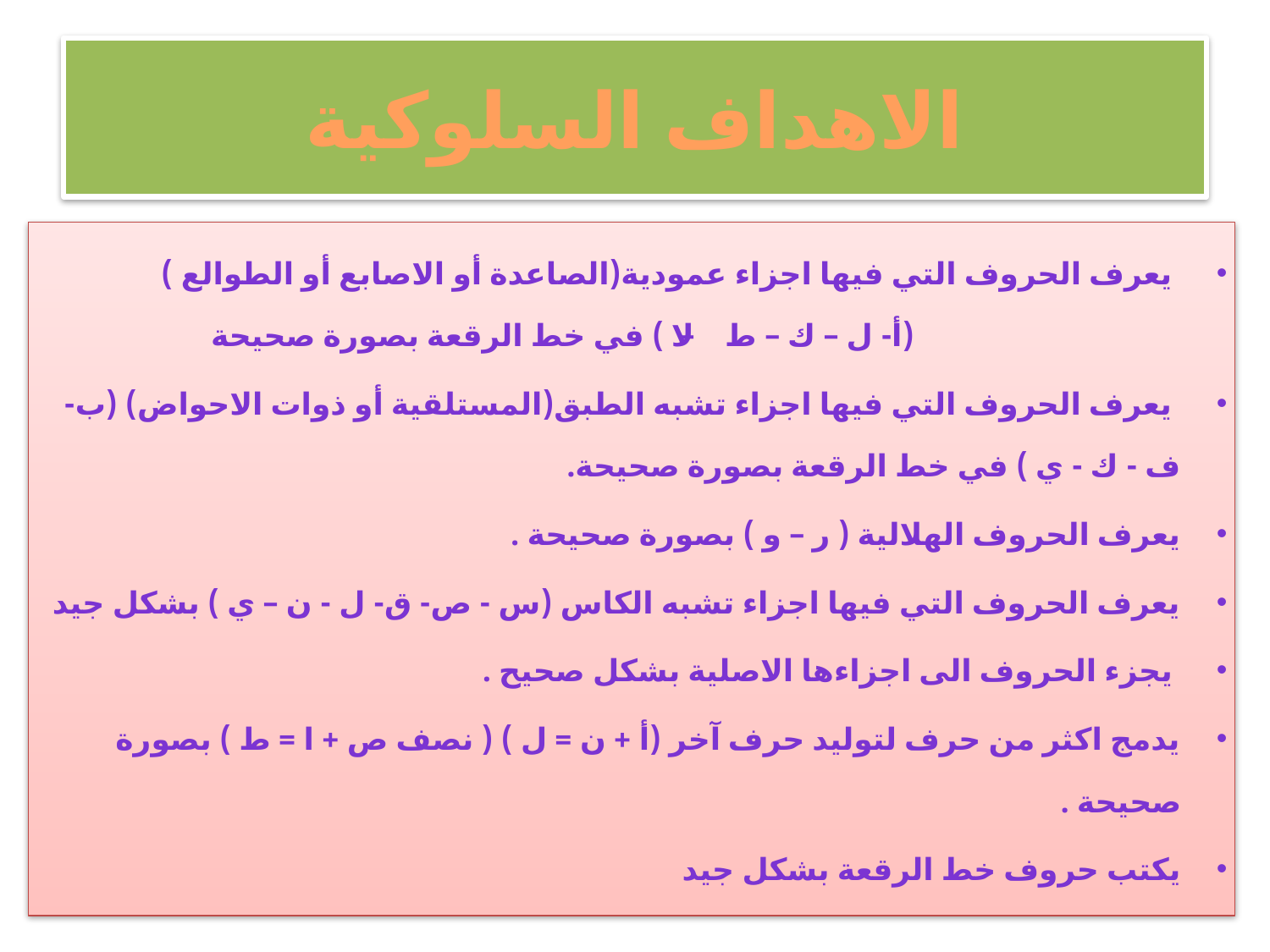

# الاهداف السلوكية
 يعرف الحروف التي فيها اجزاء عمودية(الصاعدة أو الاصابع أو الطوالع )                                                  (أ- ل – ك – ط – لا ) في خط الرقعة بصورة صحيحة
 يعرف الحروف التي فيها اجزاء تشبه الطبق(المستلقية أو ذوات الاحواض) (ب- ف - ك - ي ) في خط الرقعة بصورة صحيحة.
يعرف الحروف الهلالية ( ر – و ) بصورة صحيحة .
يعرف الحروف التي فيها اجزاء تشبه الكاس (س - ص- ق- ل - ن – ي ) بشكل جيد
 يجزء الحروف الى اجزاءها الاصلية بشكل صحيح .
يدمج اكثر من حرف لتوليد حرف آخر (أ + ن = ل ) ( نصف ص + ا = ط ) بصورة صحيحة .
يكتب حروف خط الرقعة بشكل جيد